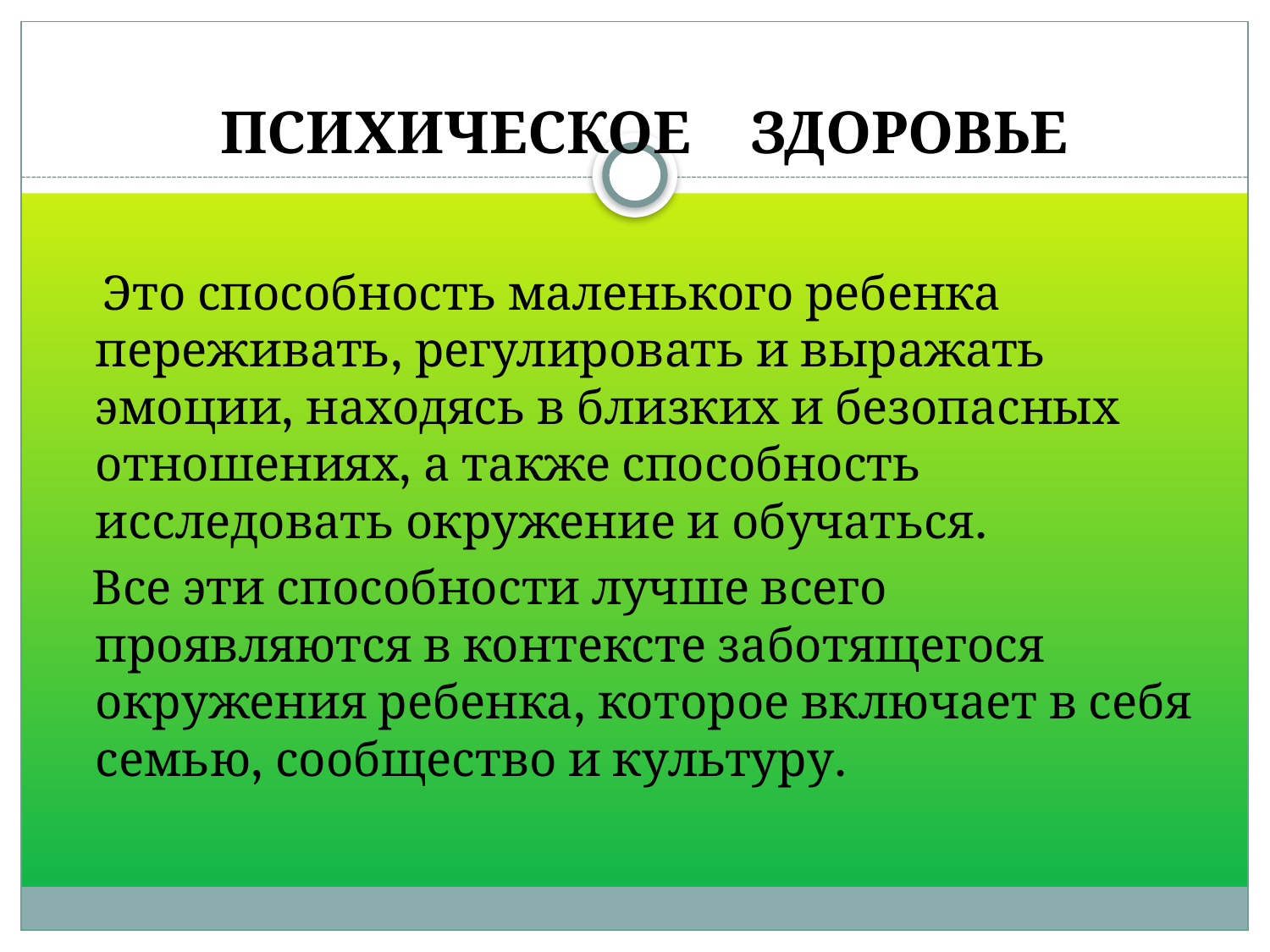

# ПСИХИЧЕСКОЕ    ЗДОРОВЬЕ
    Это способность маленького ребенка переживать, регулировать и выражать эмоции, находясь в близких и безопасных отношениях, а также способность исследовать окружение и обучаться.
   Все эти способности лучше всего проявляются в контексте заботящегося окружения ребенка, которое включает в себя семью, сообщество и культуру.